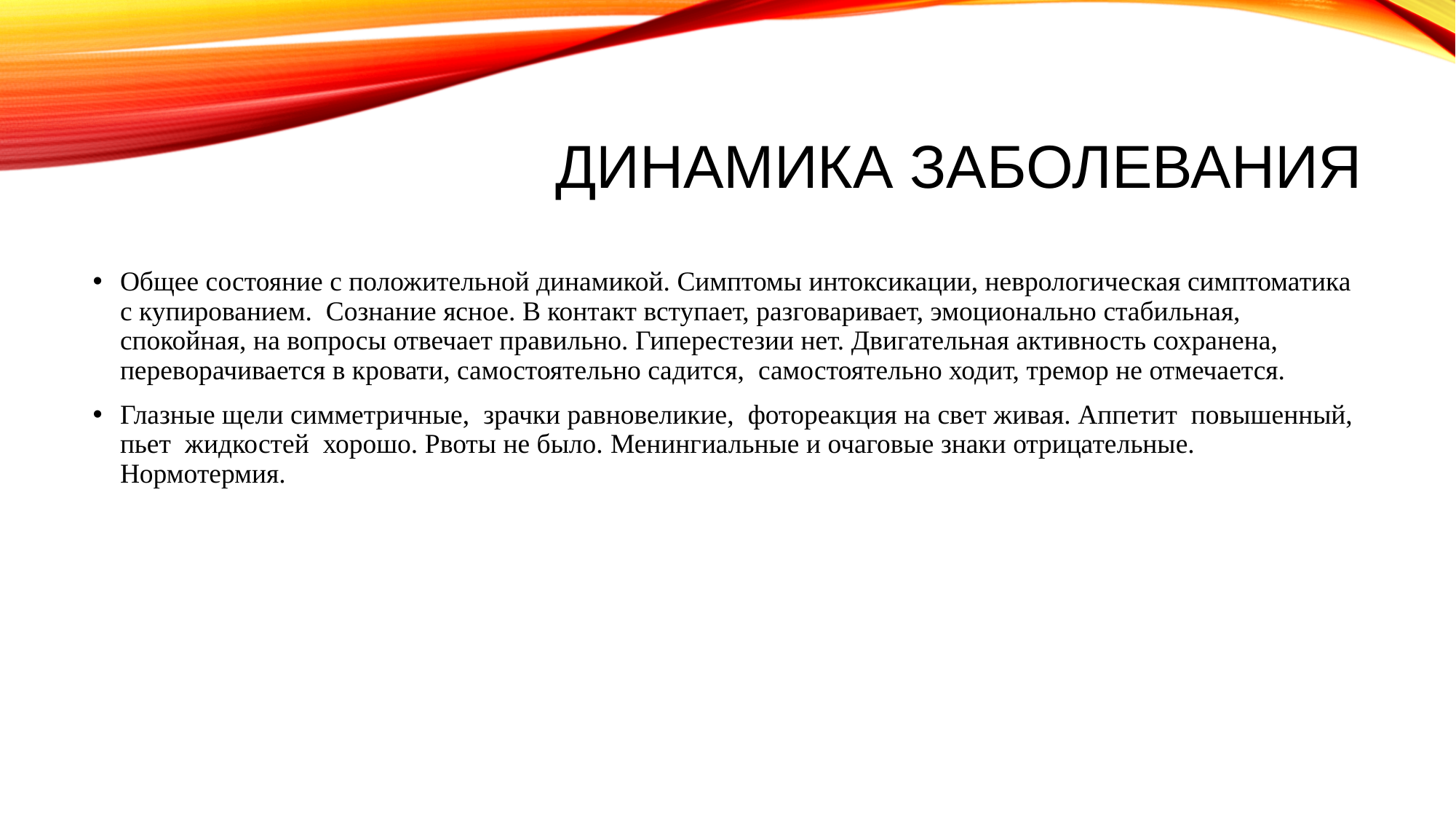

# Динамика заболевания
Общее состояние с положительной динамикой. Симптомы интоксикации, неврологическая симптоматика с купированием.  Сознание ясное. В контакт вступает, разговаривает, эмоционально стабильная,  спокойная, на вопросы отвечает правильно. Гиперестезии нет. Двигательная активность сохранена, переворачивается в кровати, самостоятельно садится,  самостоятельно ходит, тремор не отмечается.
Глазные щели симметричные,  зрачки равновеликие,  фотореакция на свет живая. Аппетит  повышенный, пьет  жидкостей  хорошо. Рвоты не было. Менингиальные и очаговые знаки отрицательные.  Нормотермия.